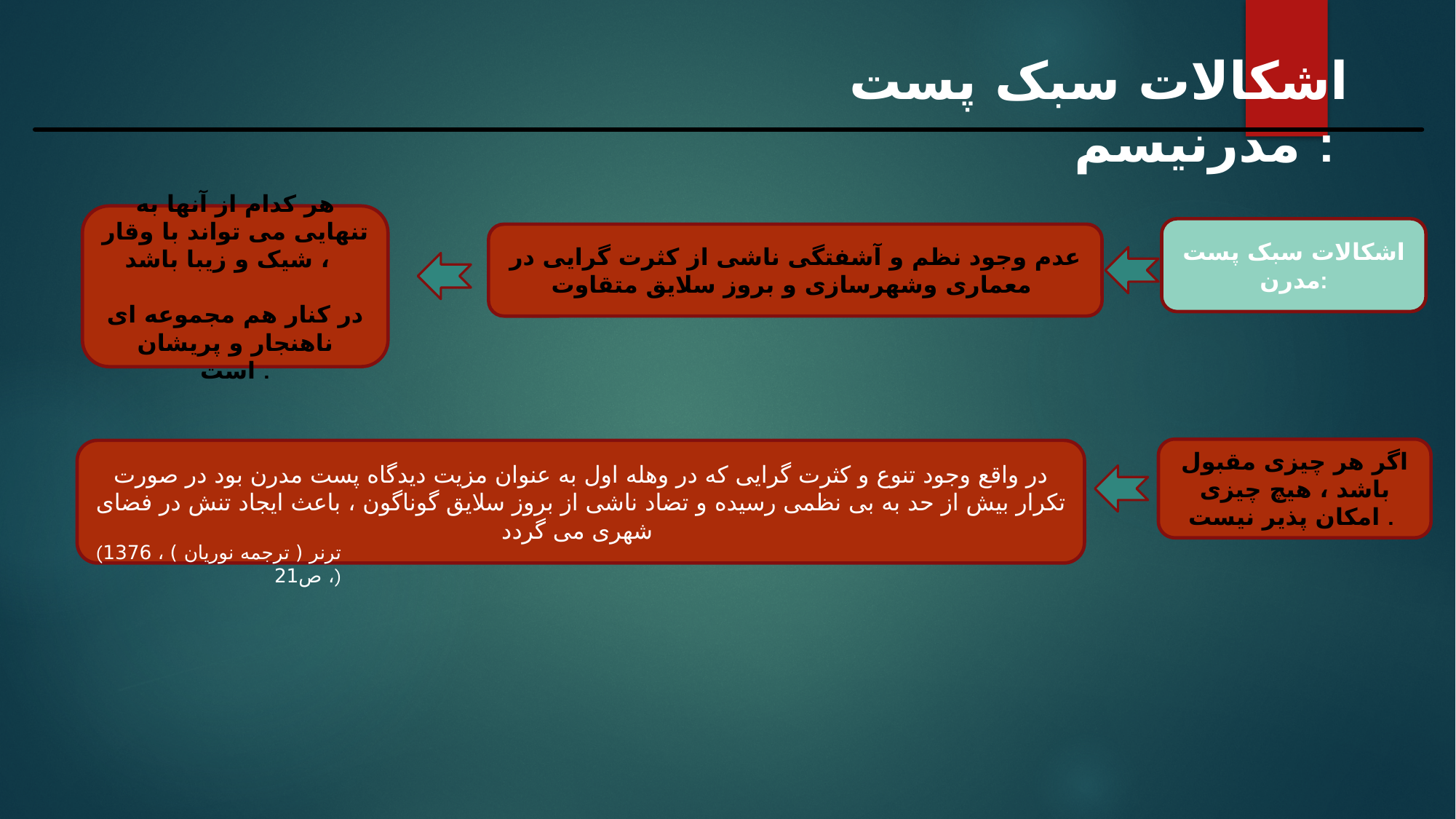

اشکالات سبک پست مدرنیسم :
هر کدام از آنها به تنهایی می تواند با وقار ، شیک و زیبا باشد

در کنار هم مجموعه ای ناهنجار و پریشان است .
اشکالات سبک پست مدرن:
عدم وجود نظم و آشفتگی ناشی از کثرت گرایی در معماری وشهرسازی و بروز سلایق متقاوت

اگر هر چیزی مقبول باشد ، هیچ چیزی امکان پذیر نیست .
در واقع وجود تنوع و کثرت گرایی که در وهله اول به عنوان مزیت دیدگاه پست مدرن بود در صورت تکرار بیش از حد به بی نظمی رسیده و تضاد ناشی از بروز سلایق گوناگون ، باعث ایجاد تنش در فضای شهری می گردد

(ترنر ( ترجمه نوریان ) ، 1376 ، ص21)